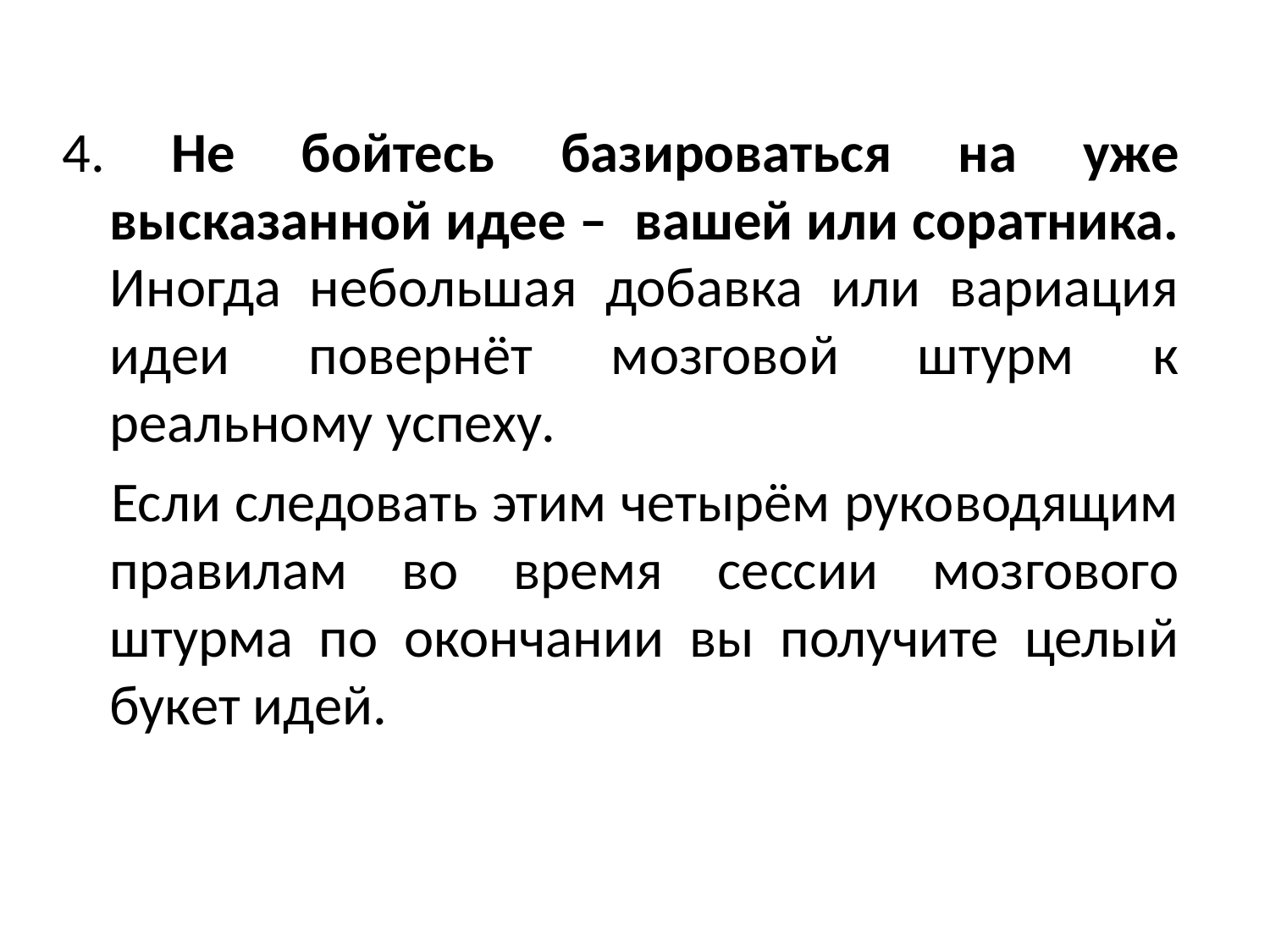

4. Не бойтесь базироваться на уже высказанной идее –  вашей или соратника. Иногда небольшая добавка или вариация идеи повернёт мозговой штурм к реальному успеху.
Если следовать этим четырём руководящим правилам во время сессии мозгового штурма по окончании вы получите целый букет идей.